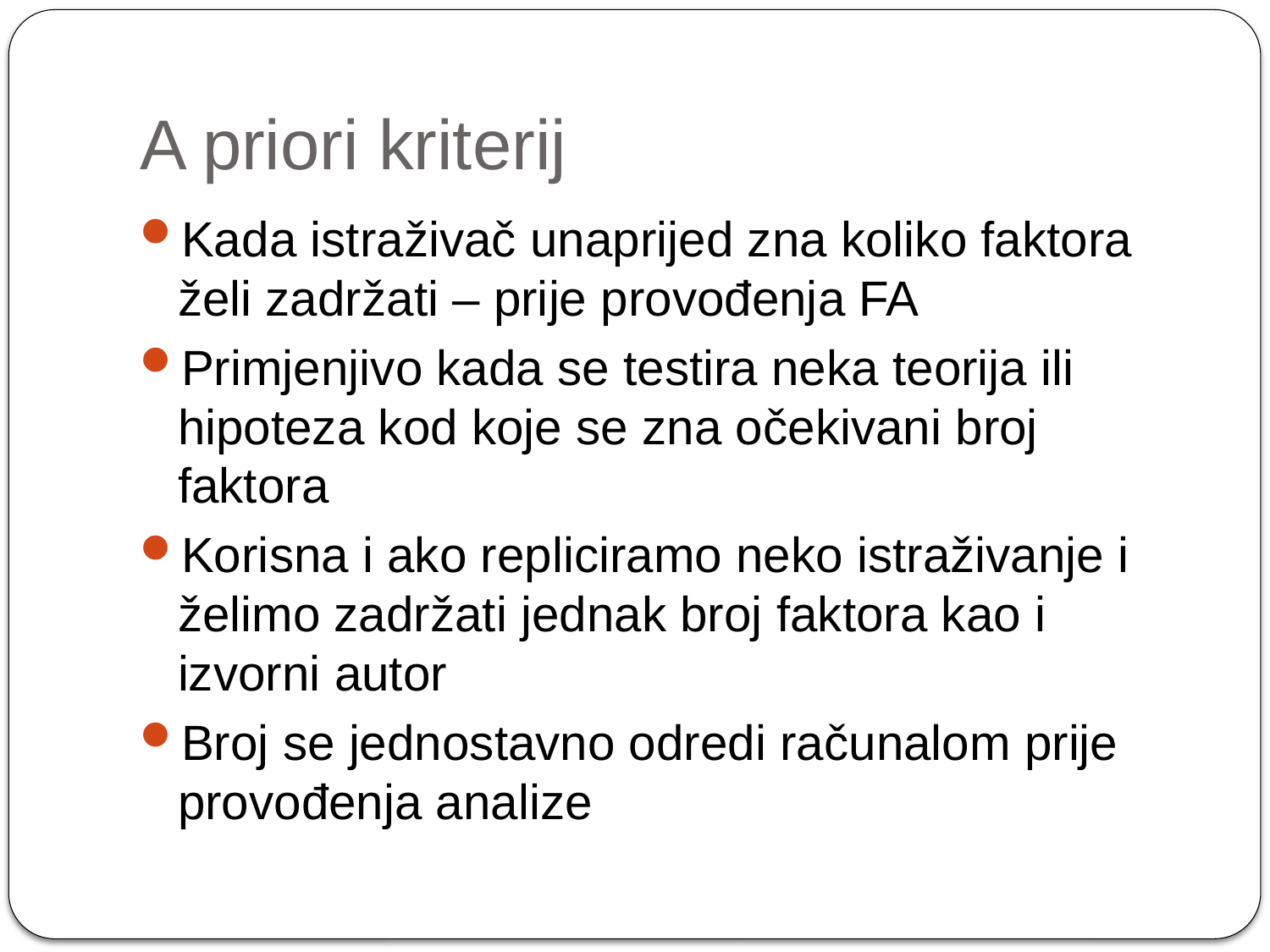

# A priori kriterij
Kada istraživač unaprijed zna koliko faktora želi zadržati – prije provođenja FA
Primjenjivo kada se testira neka teorija ili hipoteza kod koje se zna očekivani broj faktora
Korisna i ako repliciramo neko istraživanje i želimo zadržati jednak broj faktora kao i izvorni autor
Broj se jednostavno odredi računalom prije provođenja analize